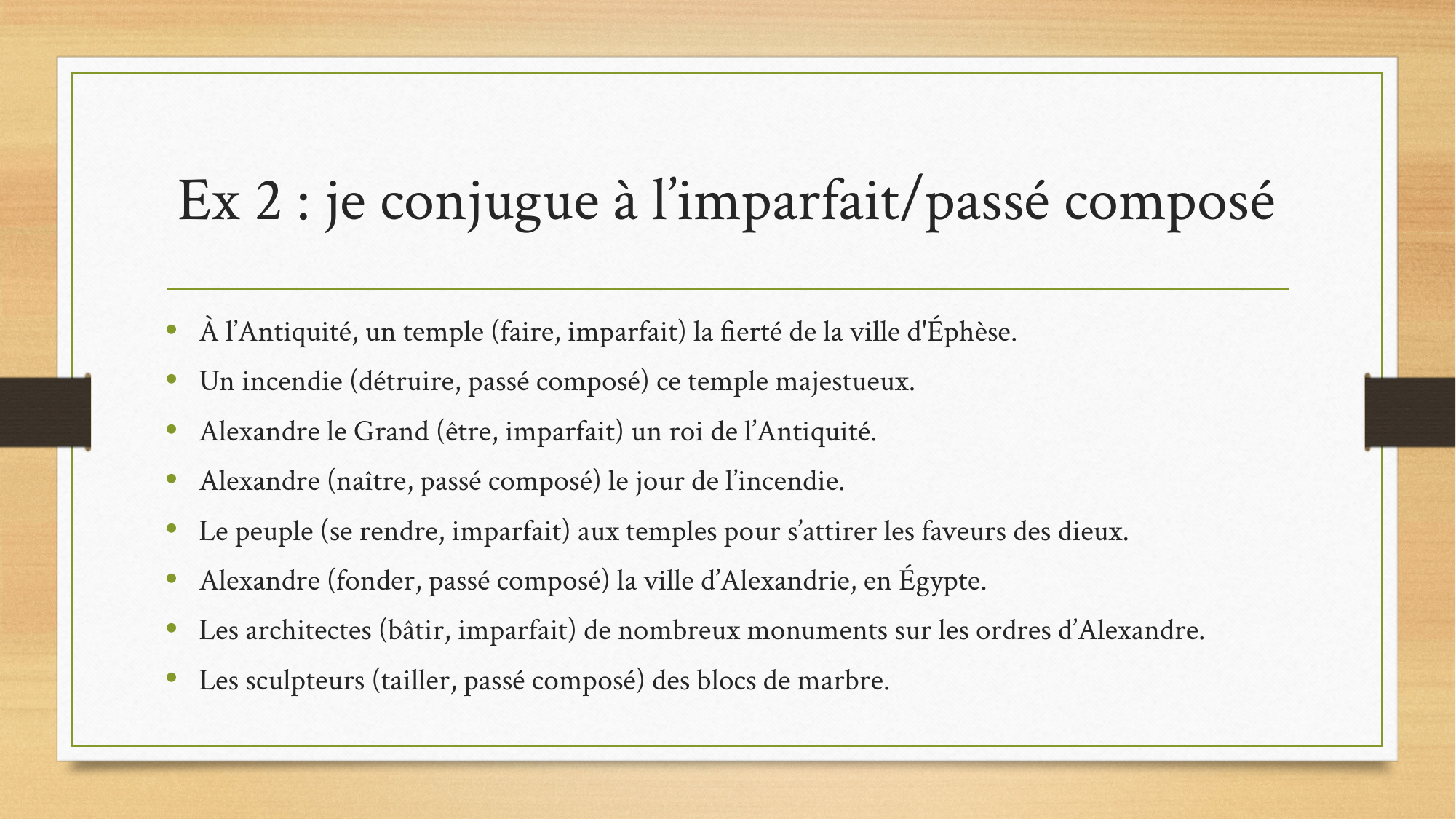

# Ex 2 : je conjugue à l’imparfait/passé composé
À l’Antiquité, un temple (faire, imparfait) la fierté de la ville d'Éphèse.
Un incendie (détruire, passé composé) ce temple majestueux.
Alexandre le Grand (être, imparfait) un roi de l’Antiquité.
Alexandre (naître, passé composé) le jour de l’incendie.
Le peuple (se rendre, imparfait) aux temples pour s’attirer les faveurs des dieux.
Alexandre (fonder, passé composé) la ville d’Alexandrie, en Égypte.
Les architectes (bâtir, imparfait) de nombreux monuments sur les ordres d’Alexandre.
Les sculpteurs (tailler, passé composé) des blocs de marbre.